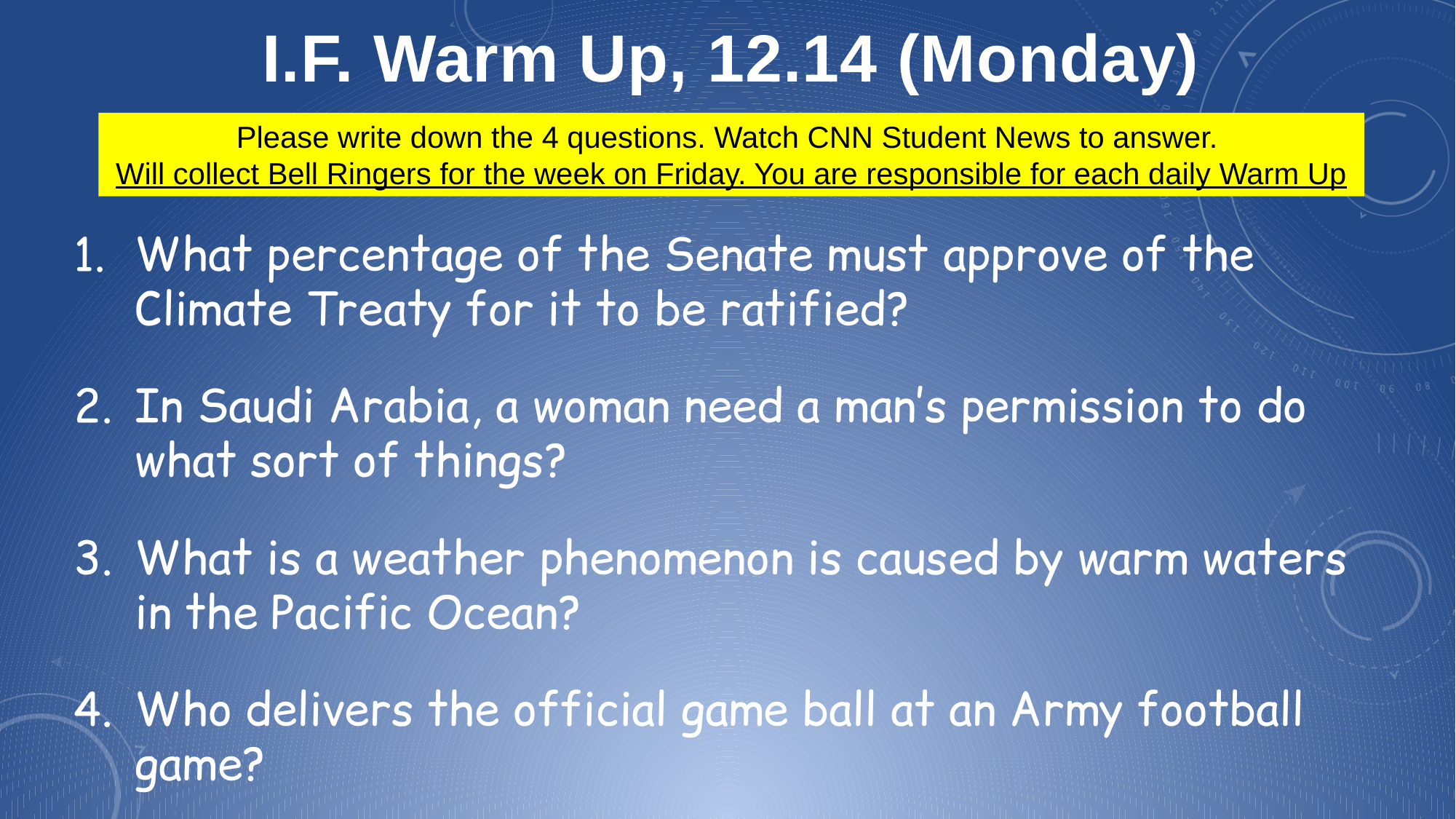

I.F. Warm Up, 12.14 (Monday)
Please write down the 4 questions. Watch CNN Student News to answer.
Will collect Bell Ringers for the week on Friday. You are responsible for each daily Warm Up
What percentage of the Senate must approve of the Climate Treaty for it to be ratified?
In Saudi Arabia, a woman need a man’s permission to do what sort of things?
What is a weather phenomenon is caused by warm waters in the Pacific Ocean?
Who delivers the official game ball at an Army football game?